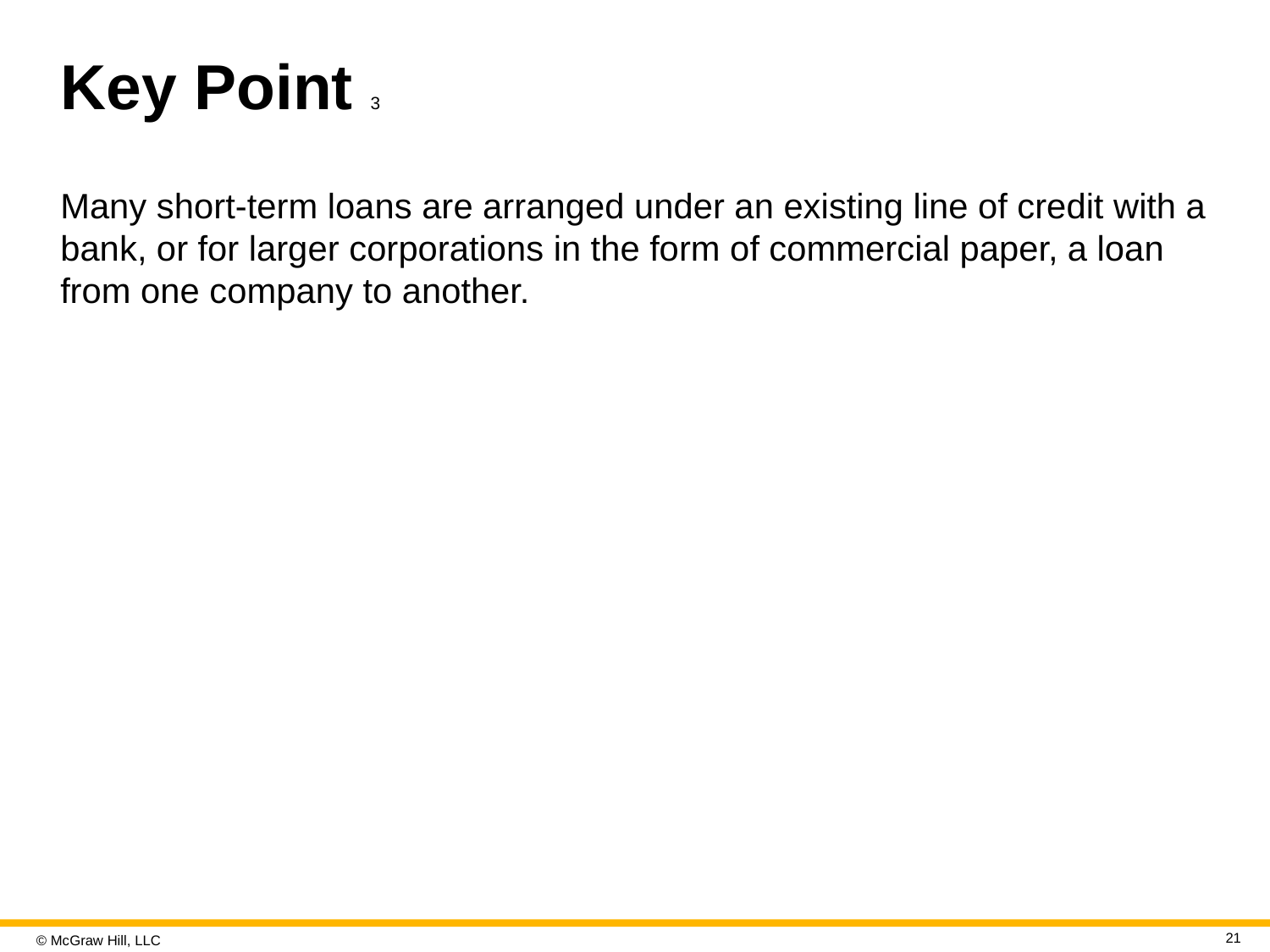

# Key Point 3
Many short-term loans are arranged under an existing line of credit with a bank, or for larger corporations in the form of commercial paper, a loan from one company to another.
21